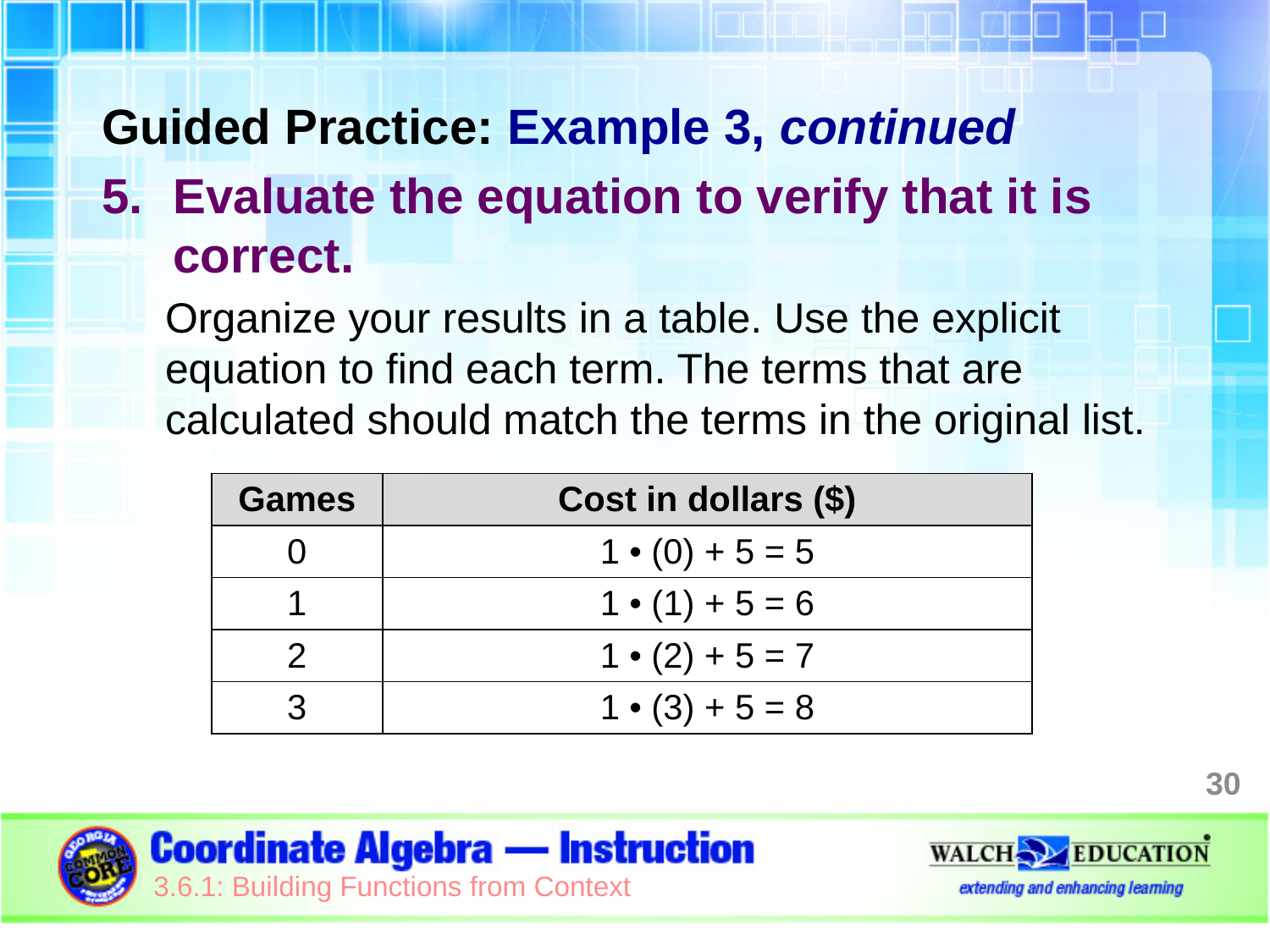

Guided Practice: Example 3, continued
Evaluate the equation to verify that it is correct.
Organize your results in a table. Use the explicit equation to find each term. The terms that are calculated should match the terms in the original list.

| Games | Cost in dollars ($) |
| --- | --- |
| 0 | 1 • (0) + 5 = 5 |
| 1 | 1 • (1) + 5 = 6 |
| 2 | 1 • (2) + 5 = 7 |
| 3 | 1 • (3) + 5 = 8 |
30
3.6.1: Building Functions from Context